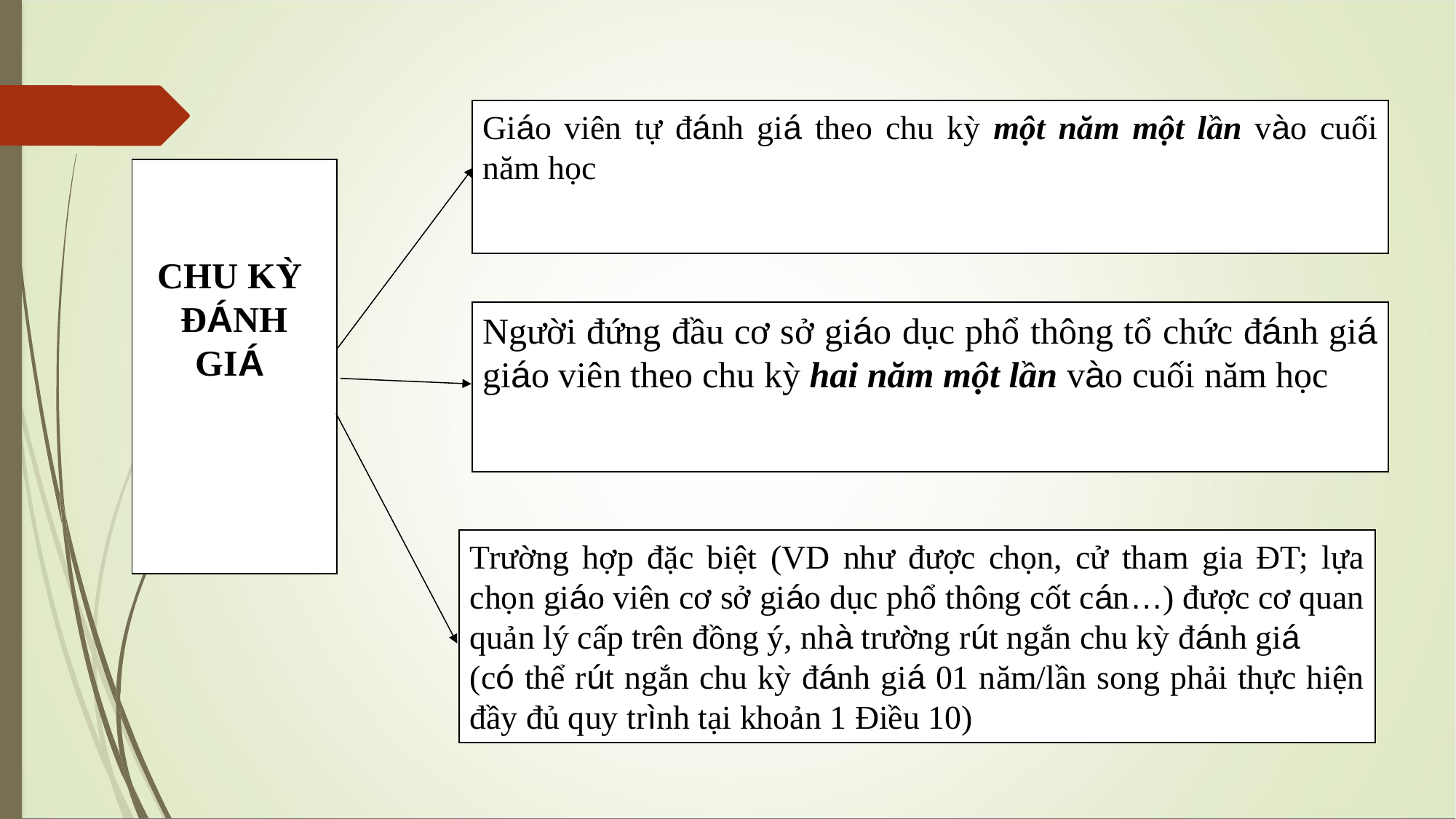

Giáo viên tự đánh giá theo chu kỳ một năm một lần vào cuối năm học

CHU KỲ
ĐÁNH GIÁ

Người đứng đầu cơ sở giáo dục phổ thông tổ chức đánh giá giáo viên theo chu kỳ hai năm một lần vào cuối năm học
Trường hợp đặc biệt (VD như được chọn, cử tham gia ĐT; lựa chọn giáo viên cơ sở giáo dục phổ thông cốt cán…) được cơ quan quản lý cấp trên đồng ý, nhà trường rút ngắn chu kỳ đánh giá
(có thể rút ngắn chu kỳ đánh giá 01 năm/lần song phải thực hiện đầy đủ quy trình tại khoản 1 Điều 10)